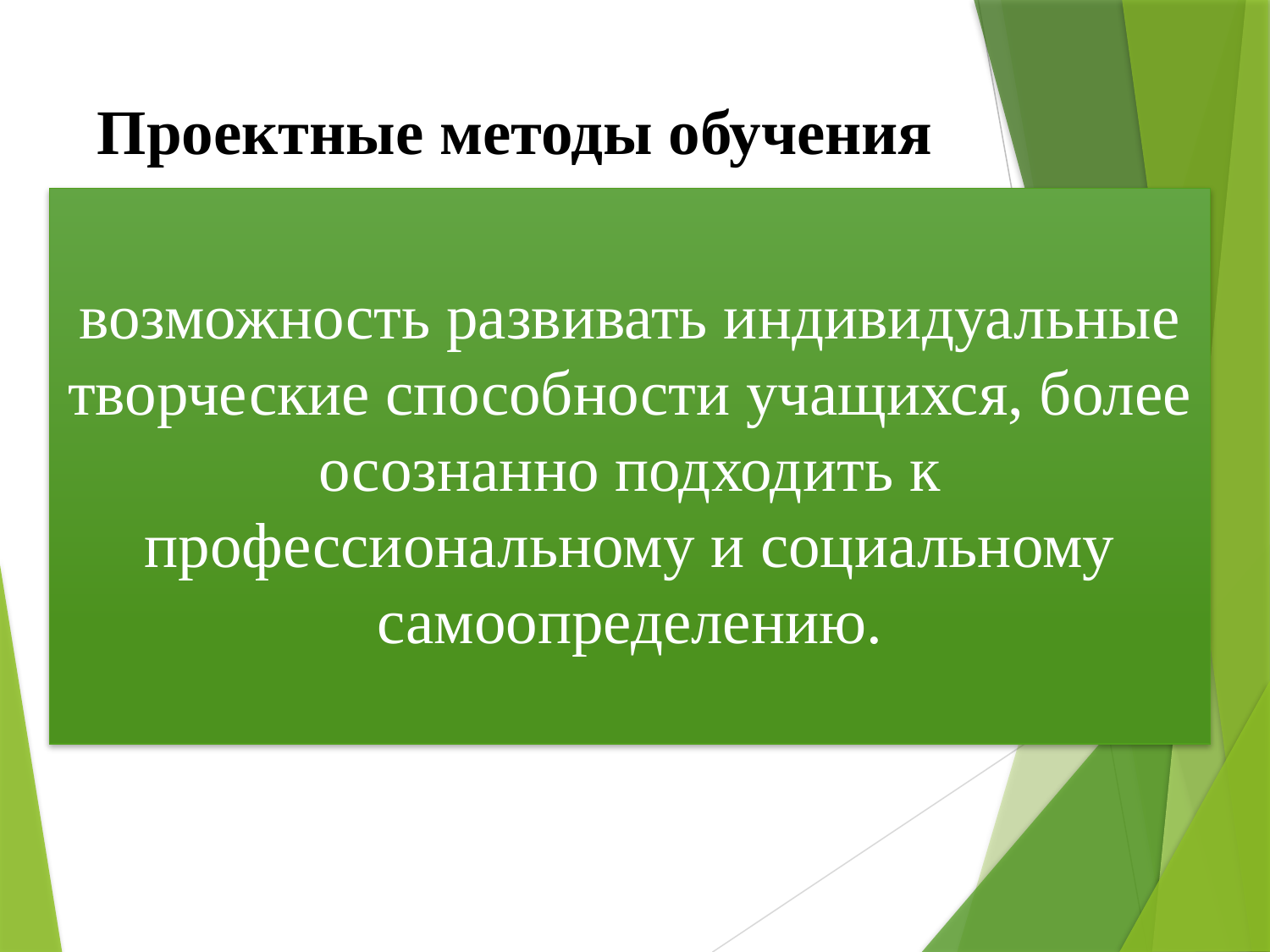

# Проектные методы обучения
возможность развивать индивидуальные творческие способности учащихся, более осознанно подходить к профессиональному и социальному самоопределению.